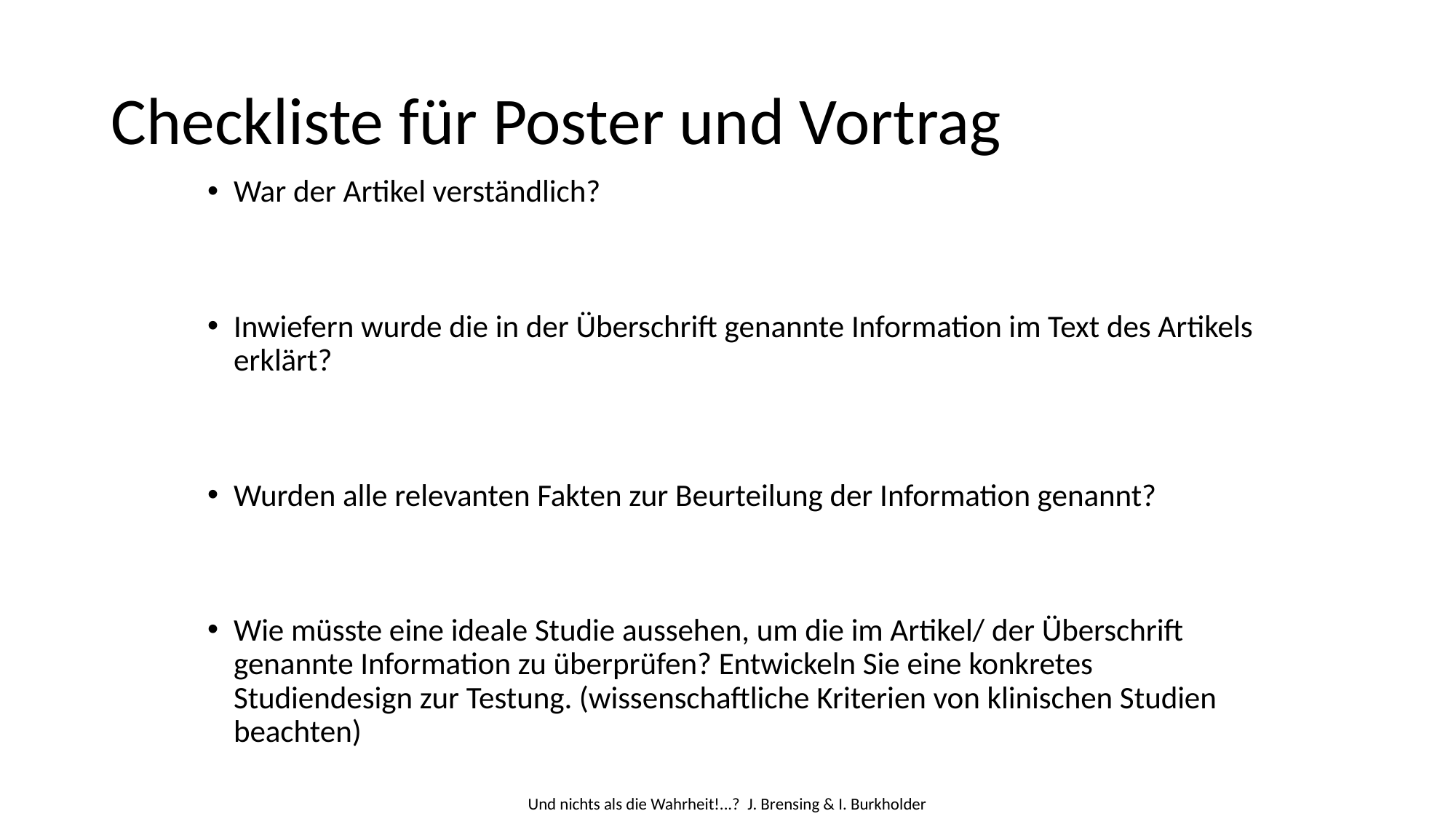

# Checkliste für Poster und Vortrag

War der Artikel verständlich?

Inwiefern wurde die in der Überschrift genannte Information im Text des Artikels erklärt?

Wurden alle relevanten Fakten zur Beurteilung der Information genannt?

Wie müsste eine ideale Studie aussehen, um die im Artikel/ der Überschrift genannte Information zu überprüfen? Entwickeln Sie eine konkretes Studiendesign zur Testung. (wissenschaftliche Kriterien von klinischen Studien beachten)

Und nichts als die Wahrheit!...?  J. Brensing & I. Burkholder